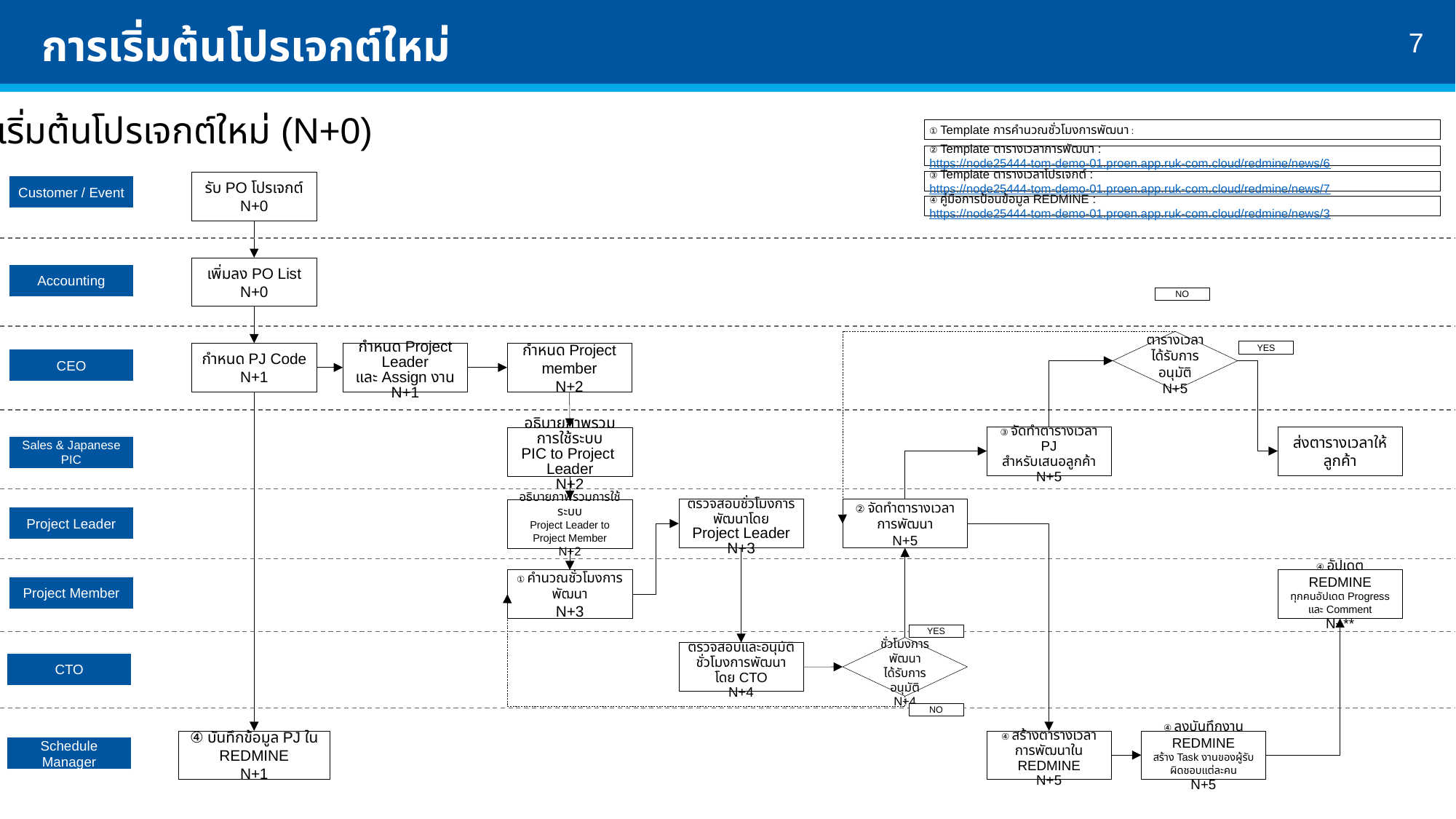

# การเริ่มต้นโปรเจกต์ใหม่
การเริ่มต้นโปรเจกต์ใหม่ (N+0)
① Template การคำนวณชั่วโมงการพัฒนา :
② Template ตารางเวลาการพัฒนา : https://node25444-tom-demo-01.proen.app.ruk-com.cloud/redmine/news/6
③ Template ตารางเวลาโปรเจกต์ : https://node25444-tom-demo-01.proen.app.ruk-com.cloud/redmine/news/7
รับ PO โปรเจกต์
N+0
Customer / Event
④ คู่มือการป้อนข้อมูล REDMINE : https://node25444-tom-demo-01.proen.app.ruk-com.cloud/redmine/news/3
เพิ่มลง PO List
N+0
Accounting
NO
ตารางเวลา
ได้รับการอนุมัติ
N+5
YES
กำหนด PJ Code
N+1
กำหนด Project Leader
และ Assign งาน
N+1
กำหนด Project member
N+2
CEO
③ จัดทำตารางเวลา PJ
สำหรับเสนอลูกค้า
N+5
ส่งตารางเวลาให้ลูกค้า
อธิบายภาพรวมการใช้ระบบ
PIC to Project  Leader
N+2
Sales & Japanese PIC
ตรวจสอบชั่วโมงการพัฒนาโดย
Project Leader
N+3
② จัดทำตารางเวลาการพัฒนา
N+5
อธิบายภาพรวมการใช้ระบบ
Project Leader to Project Member
N+2
Project Leader
① คำนวณชั่วโมงการพัฒนา
N+3
④ อัปเดต REDMINE
ทุกคนอัปเดต Progress และ Comment
N+**
Project Member
YES
ชั่วโมงการพัฒนา
ได้รับการอนุมัติ
N+4
ตรวจสอบและอนุมัติ
ชั่วโมงการพัฒนา โดย CTO
N+4
CTO
NO
④ บันทึกข้อมูล PJ ใน REDMINE
N+1
④ สร้างตารางเวลาการพัฒนาใน REDMINE
N+5
④ ลงบันทึกงาน REDMINE
สร้าง Task งานของผู้รับผิดชอบแต่ละคน
N+5
Schedule Manager